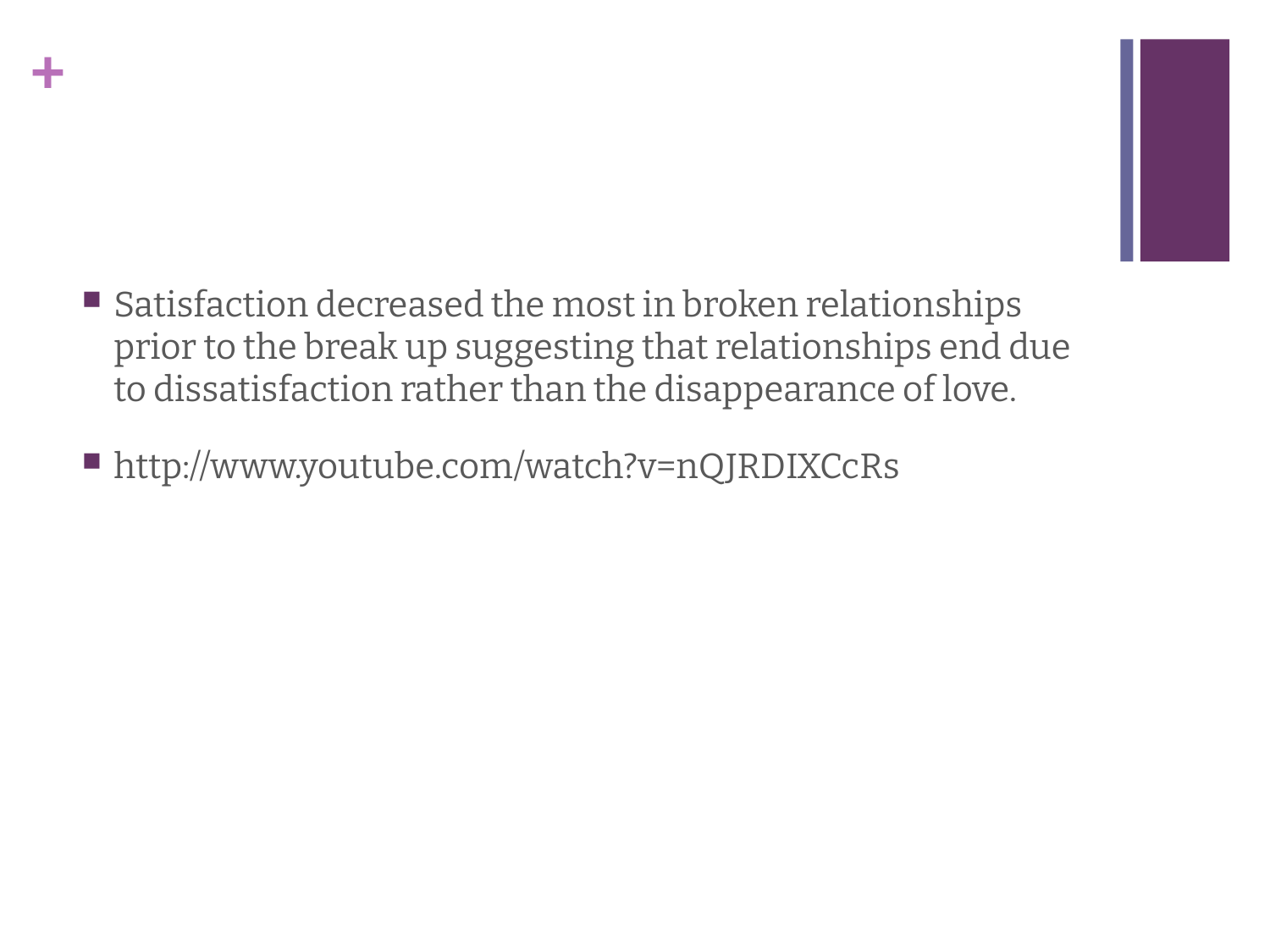

#
Satisfaction decreased the most in broken relationships prior to the break up suggesting that relationships end due to dissatisfaction rather than the disappearance of love.
http://www.youtube.com/watch?v=nQJRDIXCcRs